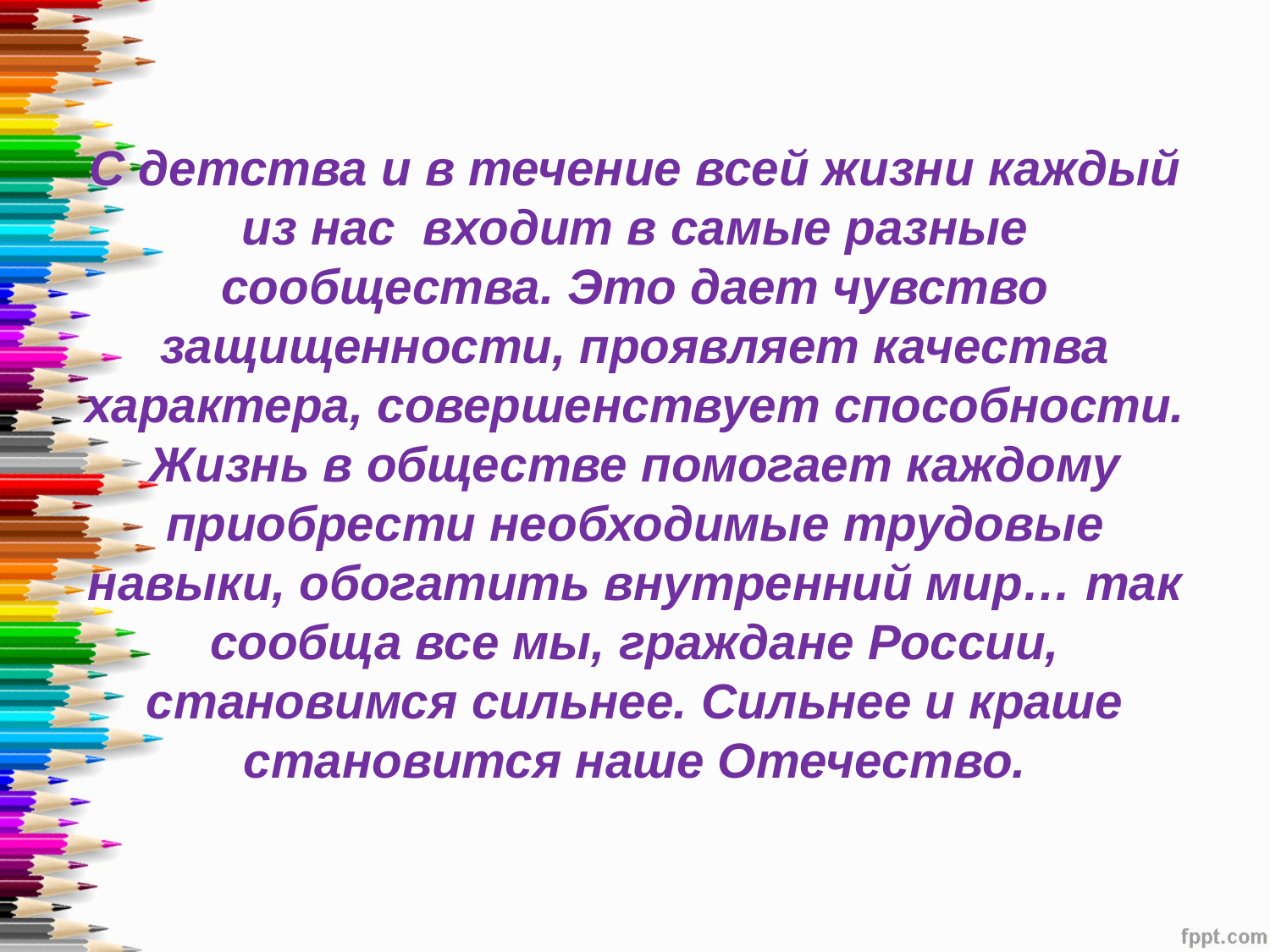

# С детства и в течение всей жизни каждый из нас  входит в самые разные сообщества. Это дает чувство защищенности, проявляет качества характера, совершенствует способности. Жизнь в обществе помогает каждому приобрести необходимые трудовые навыки, обогатить внутренний мир… так сообща все мы, граждане России, становимся сильнее. Сильнее и краше становится наше Отечество.